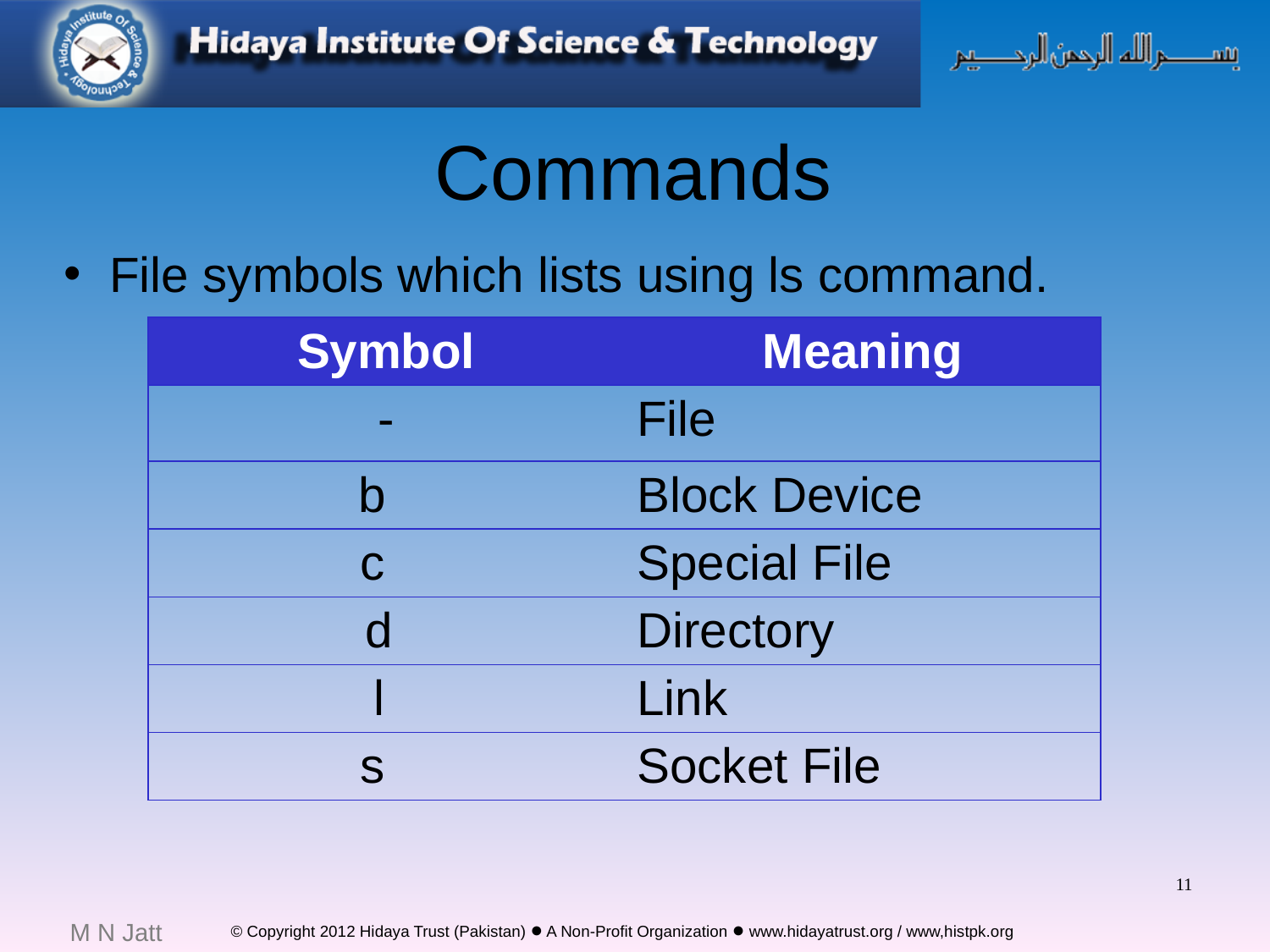

# Commands
File symbols which lists using ls command.
| Symbol | Meaning |
| --- | --- |
| - | File |
| b | Block Device |
| c | Special File |
| d | Directory |
| l | Link |
| s | Socket File |
11